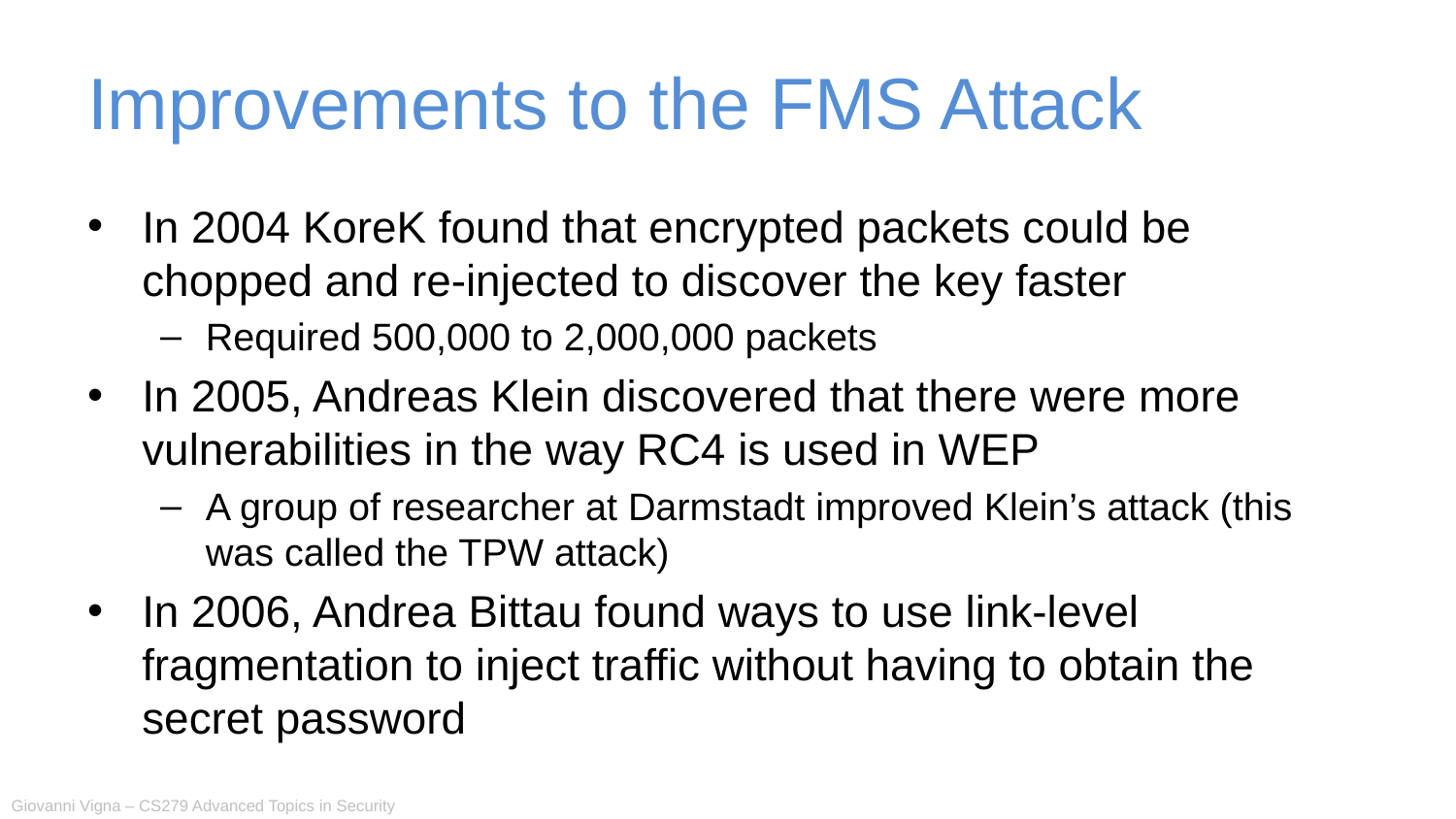

# Improvements to the FMS Attack
In 2004 KoreK found that encrypted packets could be chopped and re-injected to discover the key faster
Required 500,000 to 2,000,000 packets
In 2005, Andreas Klein discovered that there were more vulnerabilities in the way RC4 is used in WEP
A group of researcher at Darmstadt improved Klein’s attack (this was called the TPW attack)
In 2006, Andrea Bittau found ways to use link-level fragmentation to inject traffic without having to obtain the secret password